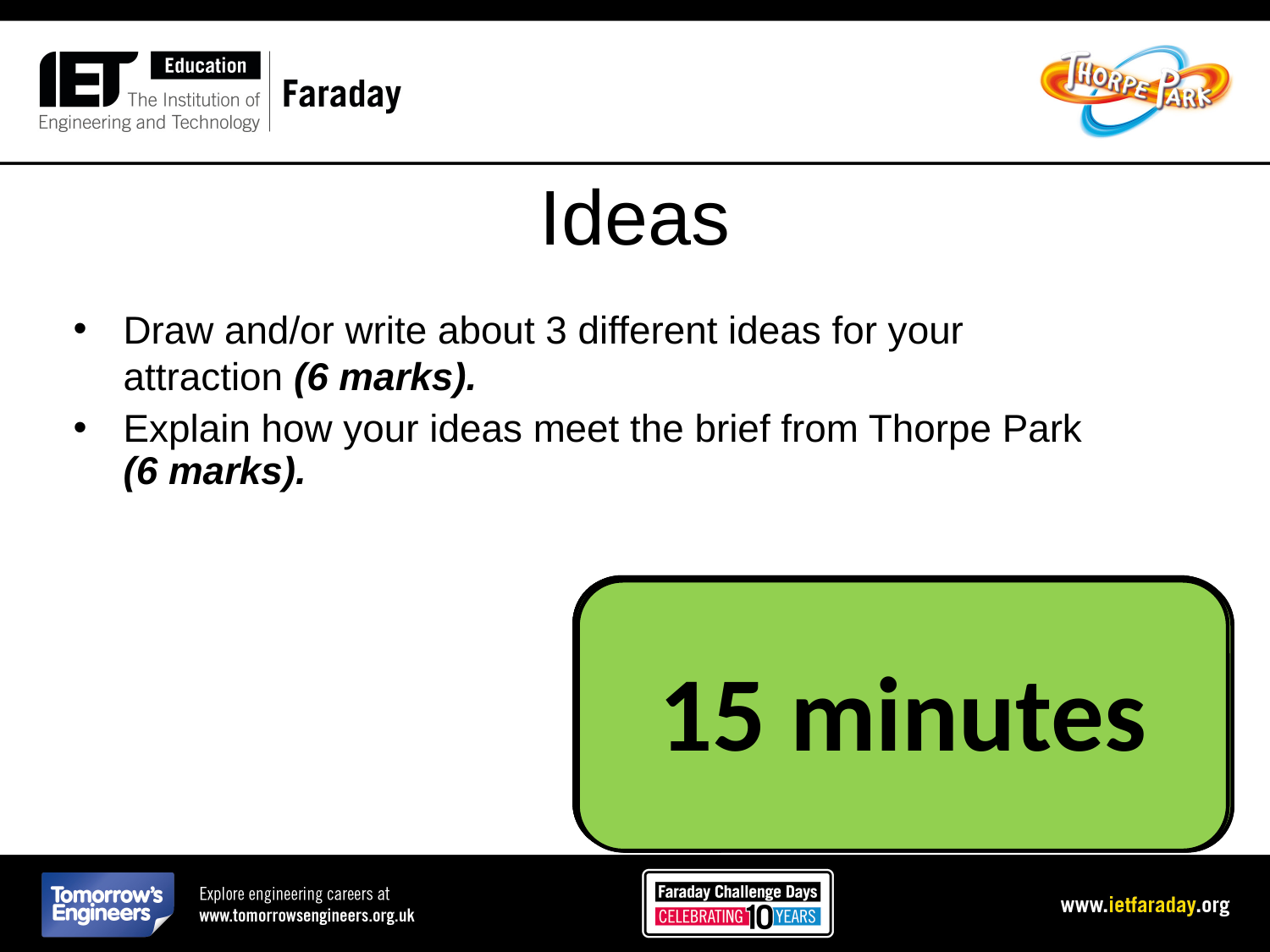

# Ideas
Draw and/or write about 3 different ideas for your attraction (6 marks).
Explain how your ideas meet the brief from Thorpe Park (6 marks).
3 minutes
4 minutes
5 minutes
11 minutes
6 minutes
7 minutes
8 minutes
9 minutes
Time is up
1 minute
2 minutes
15 minutes
10 minutes
13 minutes
12 minutes
14 minutes